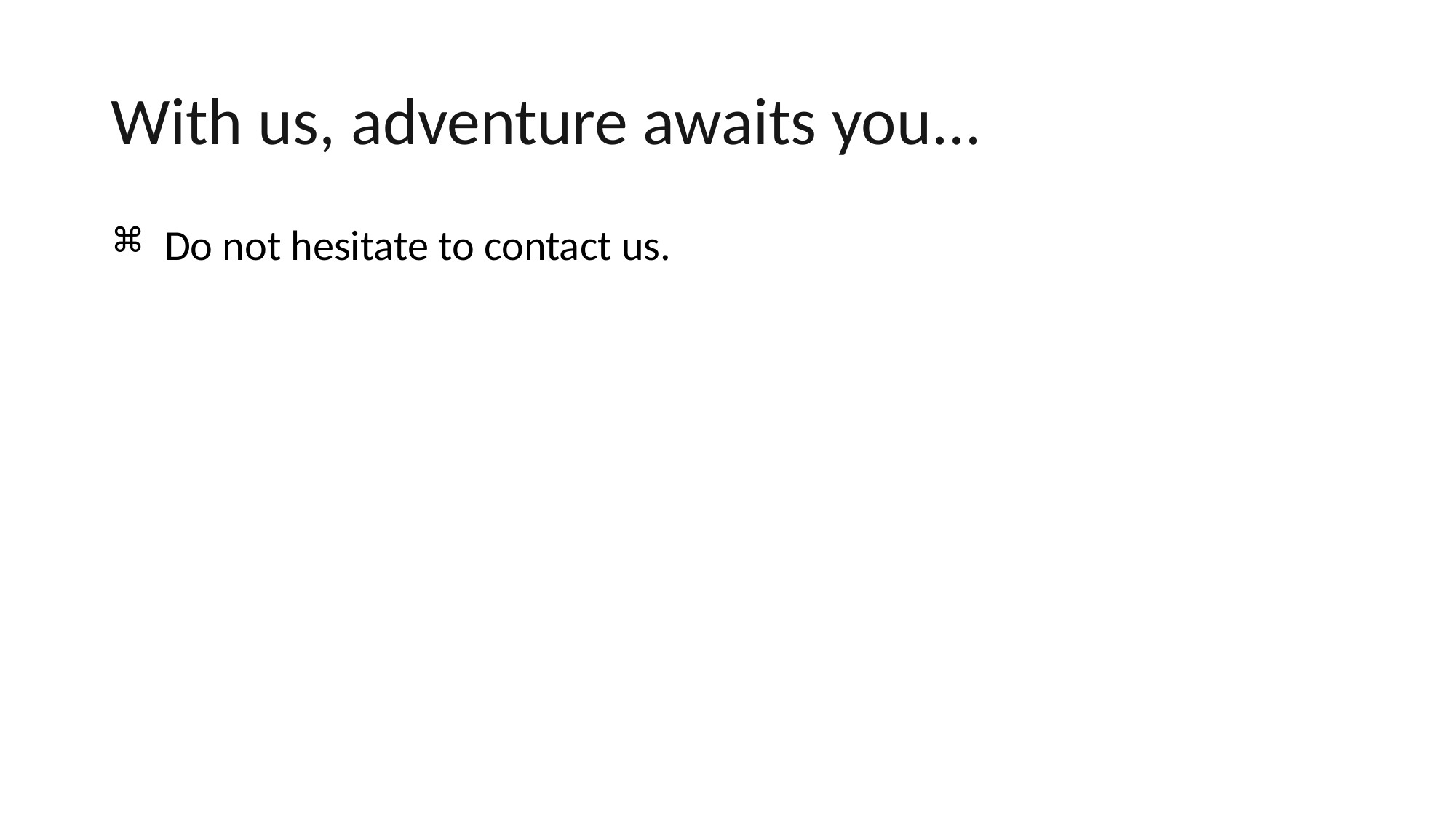

# With us, adventure awaits you...
Do not hesitate to contact us.